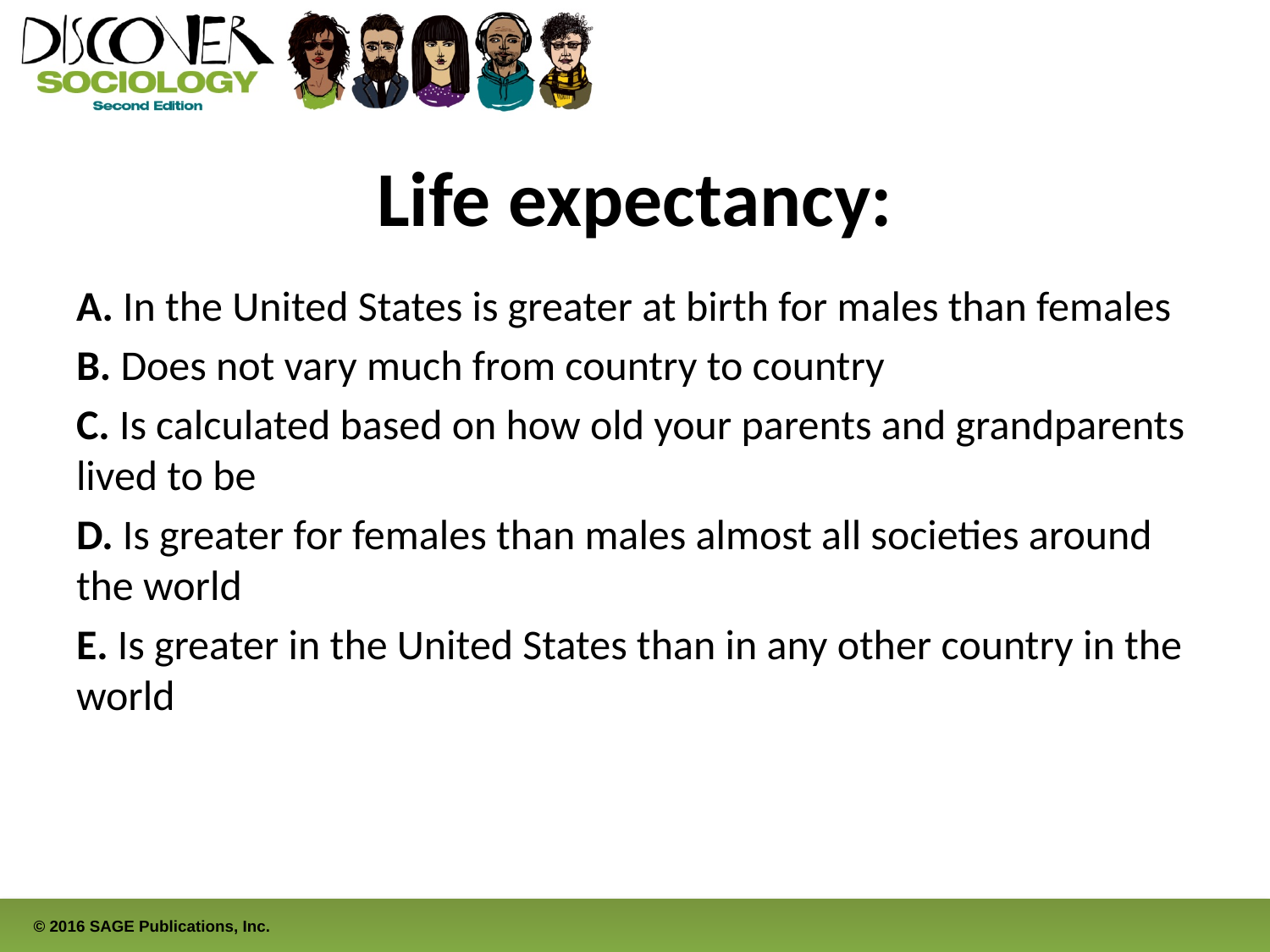

# Life expectancy:
A. In the United States is greater at birth for males than females
B. Does not vary much from country to country
C. Is calculated based on how old your parents and grandparents lived to be
D. Is greater for females than males almost all societies around the world
E. Is greater in the United States than in any other country in the world